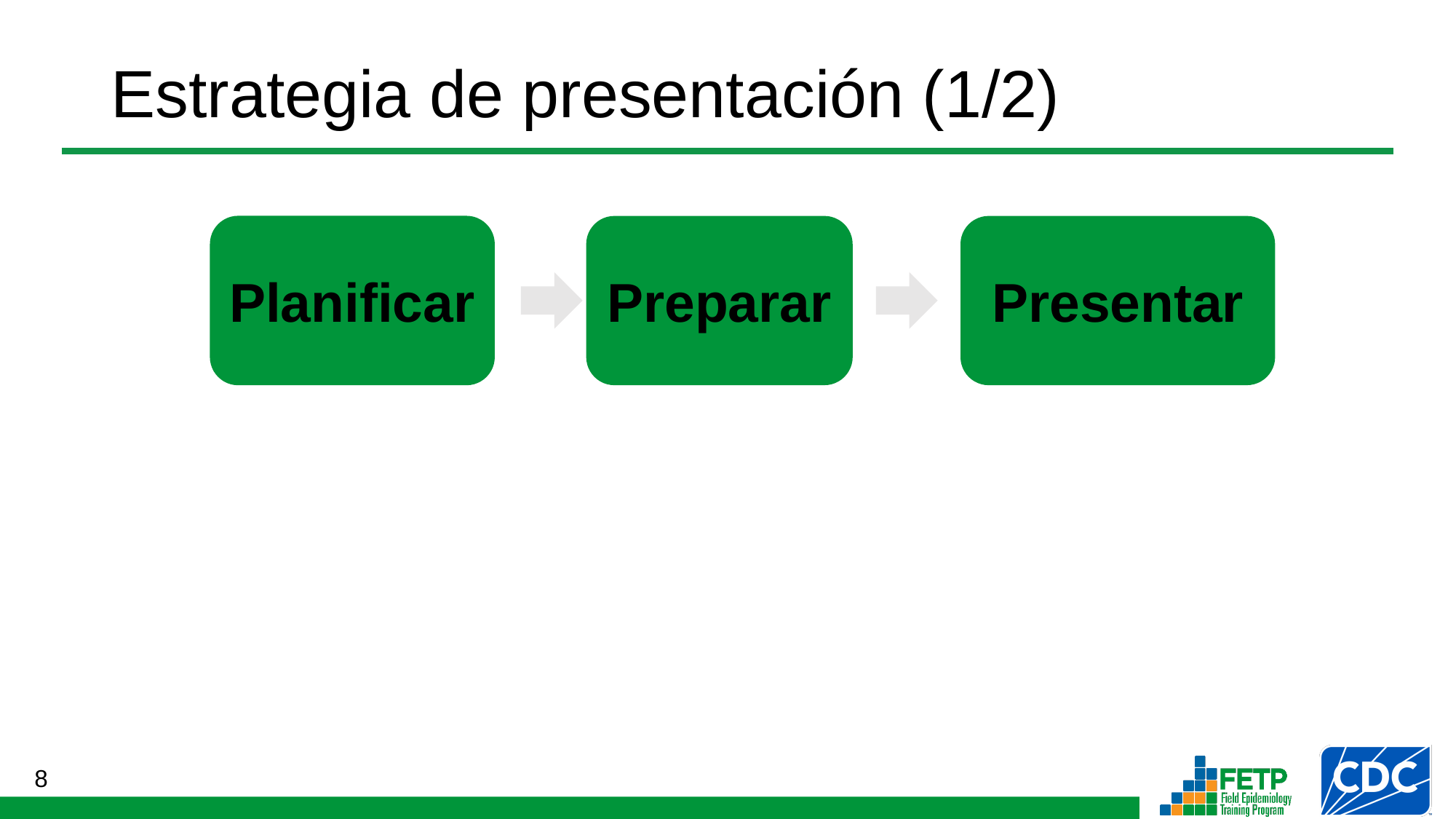

# Estrategia de presentación (1/2)
Planificar
Preparar
Presentar